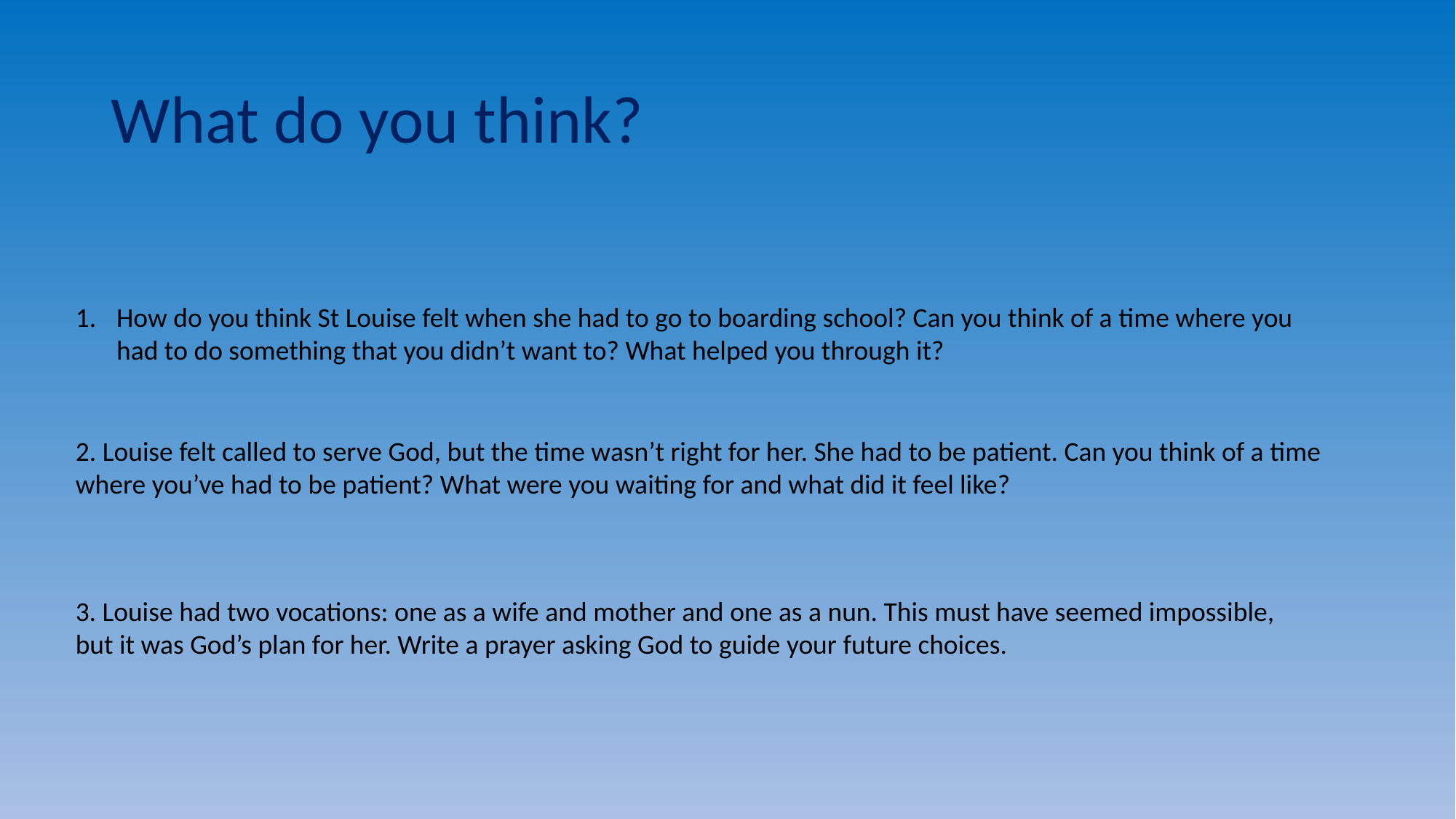

# What do you think?
How do you think St Louise felt when she had to go to boarding school? Can you think of a time where you had to do something that you didn’t want to? What helped you through it?

2. Louise felt called to serve God, but the time wasn’t right for her. She had to be patient. Can you think of a time where you’ve had to be patient? What were you waiting for and what did it feel like?
3. Louise had two vocations: one as a wife and mother and one as a nun. This must have seemed impossible, but it was God’s plan for her. Write a prayer asking God to guide your future choices.